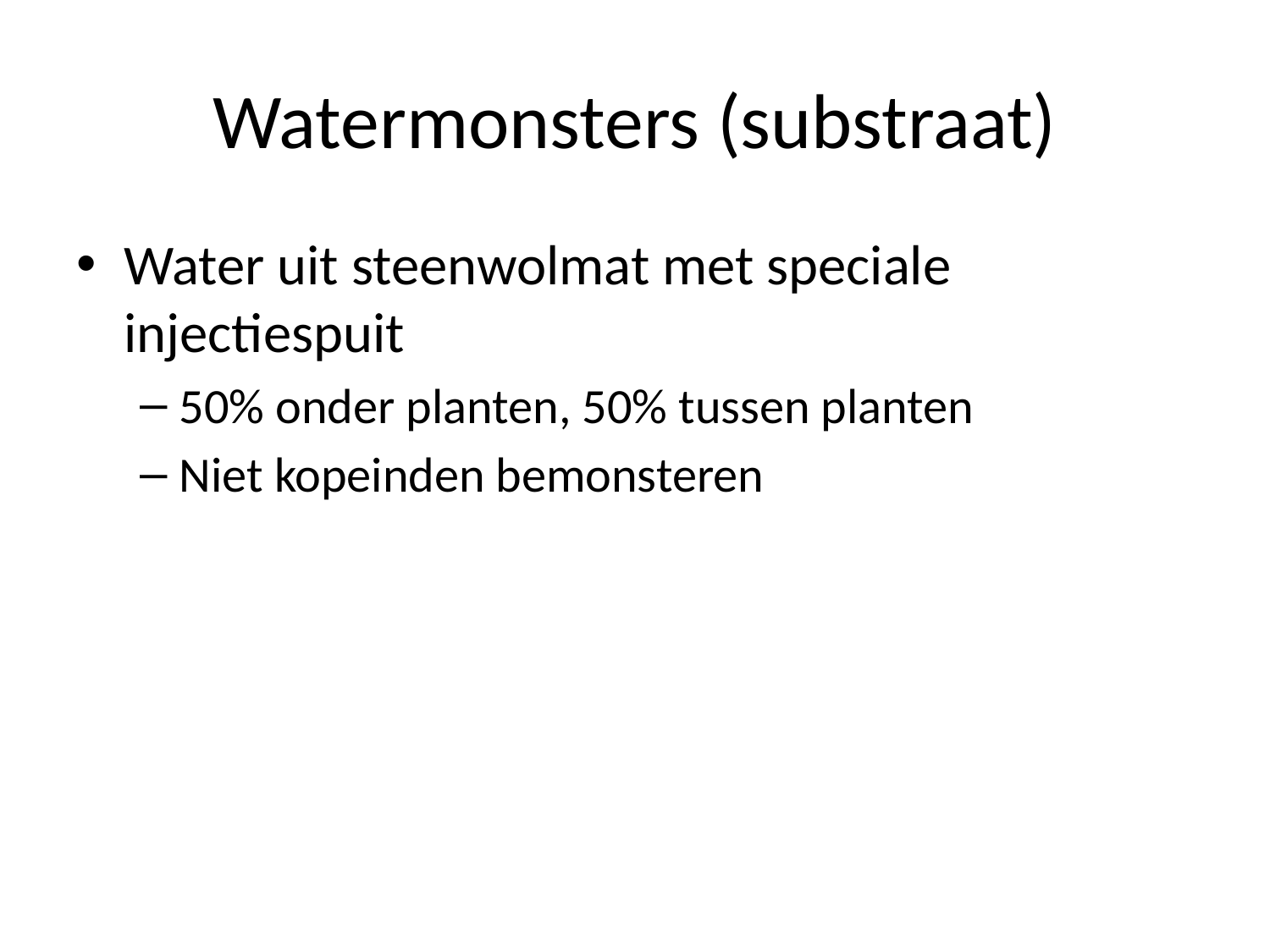

# Watermonsters (substraat)
Water uit steenwolmat met speciale injectiespuit
50% onder planten, 50% tussen planten
Niet kopeinden bemonsteren